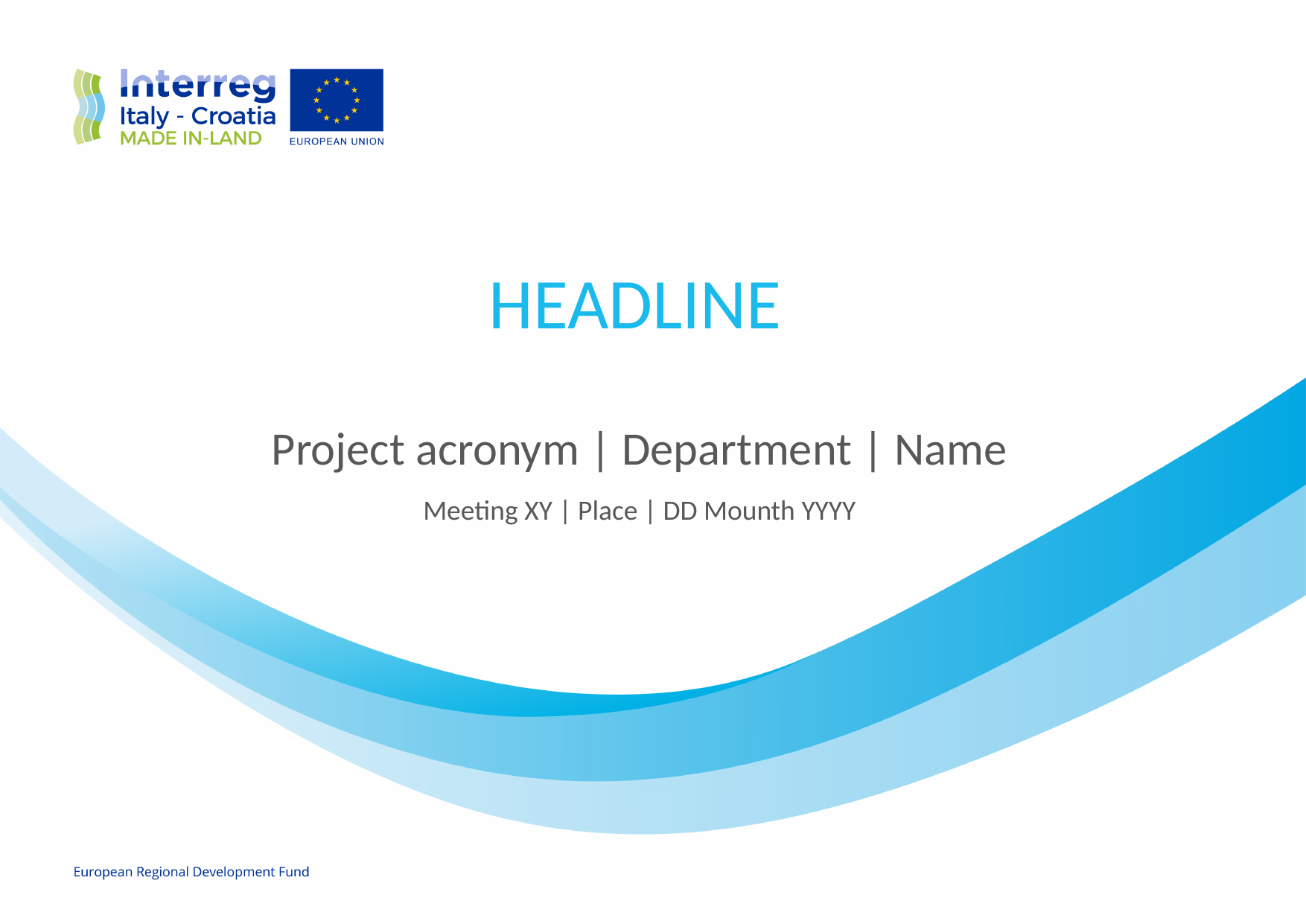

HEADLINE
Project acronym | Department | Name
Meeting XY | Place | DD Mounth YYYY